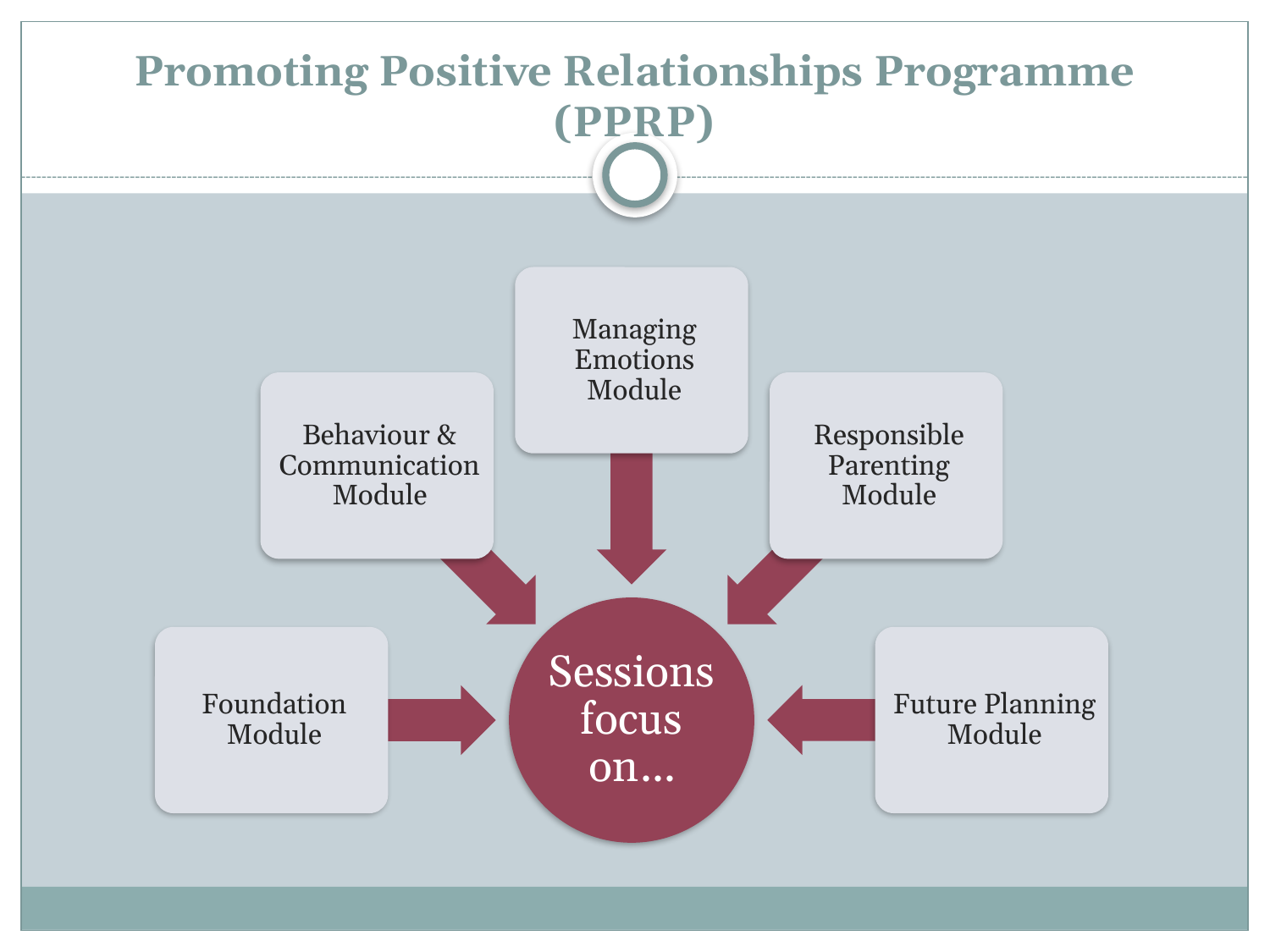

# Promoting Positive Relationships Programme (PPRP)
Sessions focus on…
Foundation Module
Behaviour & Communication Module
Managing Emotions Module
Responsible Parenting Module
Future Planning Module